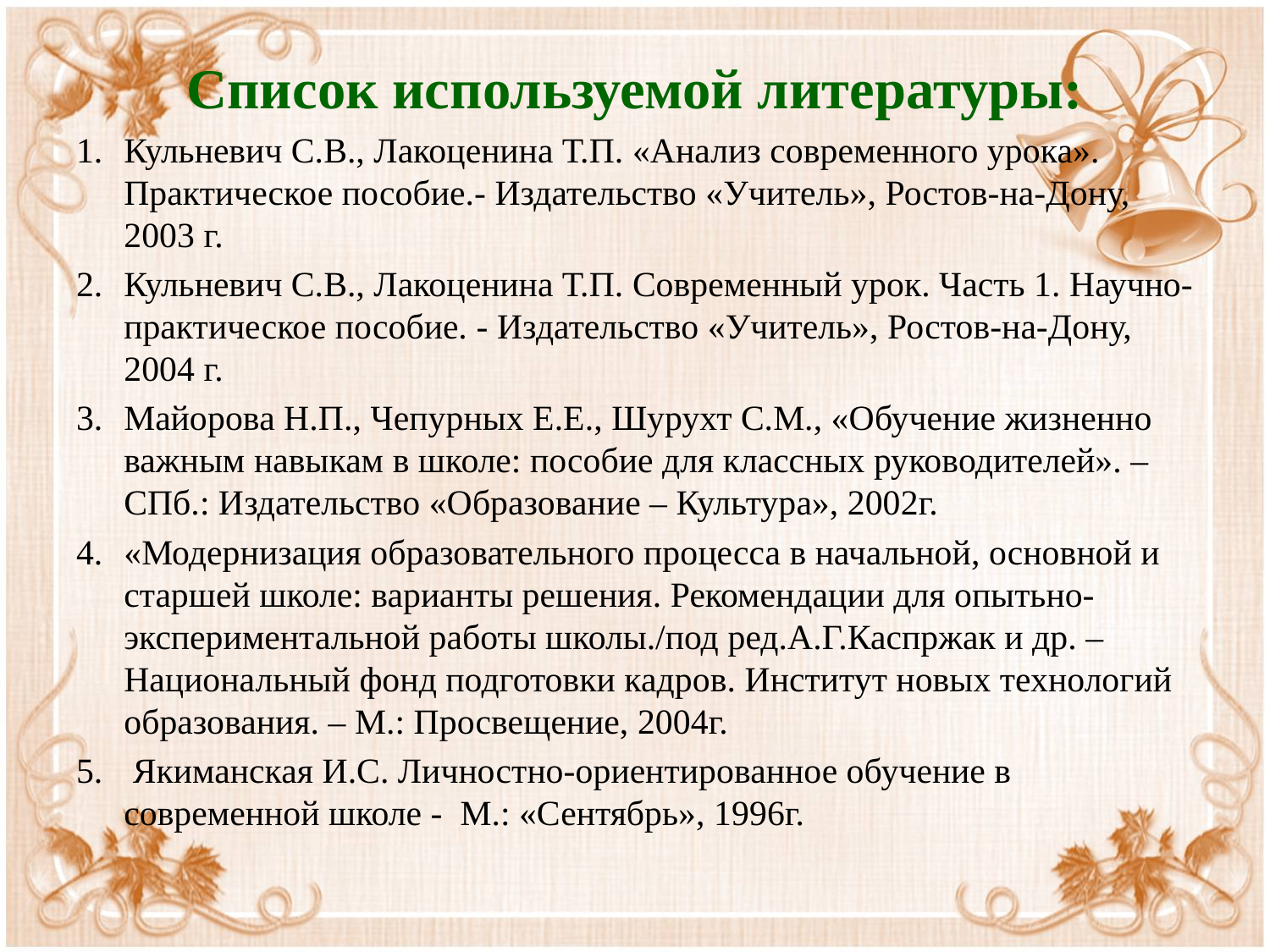

#
Список используемой литературы:
Кульневич С.В., Лакоценина Т.П. «Анализ современного урока». Практическое пособие.- Издательство «Учитель», Ростов-на-Дону, 2003 г.
Кульневич С.В., Лакоценина Т.П. Современный урок. Часть 1. Научно-практическое пособие. - Издательство «Учитель», Ростов-на-Дону, 2004 г.
Майорова Н.П., Чепурных Е.Е., Шурухт С.М., «Обучение жизненно важным навыкам в школе: пособие для классных руководителей». – СПб.: Издательство «Образование – Культура», 2002г.
«Модернизация образовательного процесса в начальной, основной и старшей школе: варианты решения. Рекомендации для опытьно-экспериментальной работы школы./под ред.А.Г.Каспржак и др. – Национальный фонд подготовки кадров. Институт новых технологий образования. – М.: Просвещение, 2004г.
 Якиманская И.С. Личностно-ориентированное обучение в современной школе -  М.: «Сентябрь», 1996г.